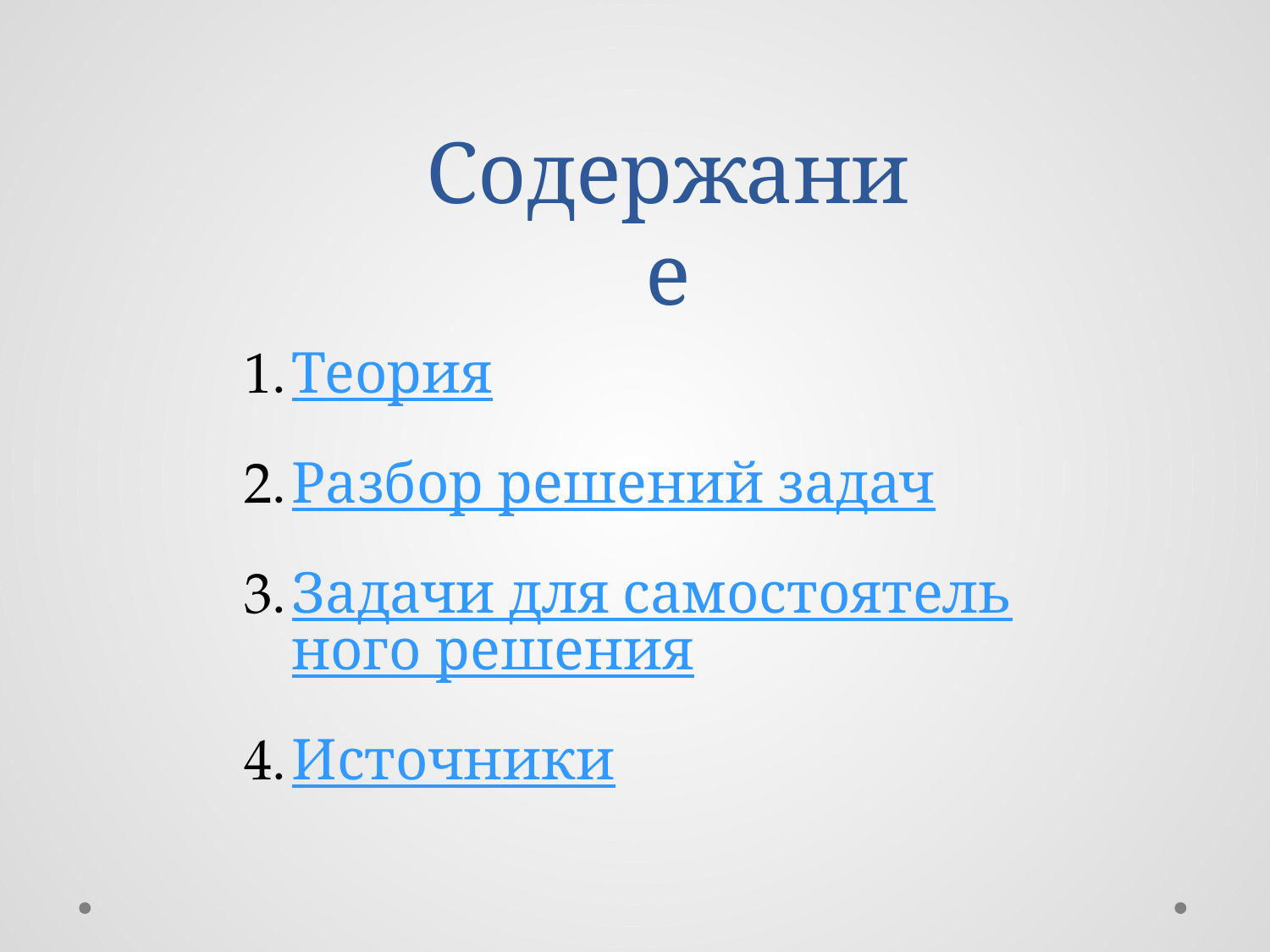

Содержание
Теория
Разбор решений задач
Задачи для самостоятельного решения
Источники